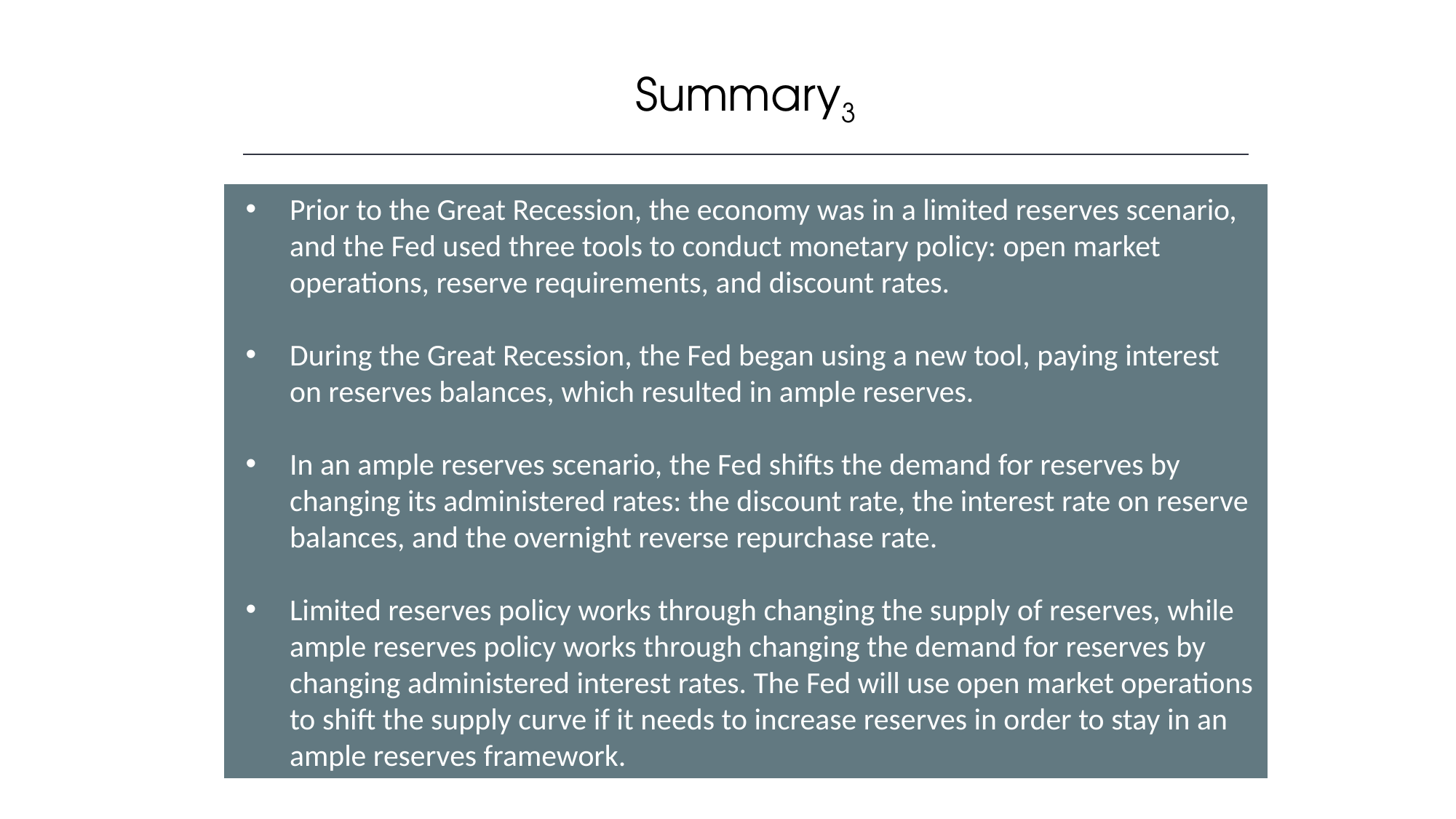

Summary3
Prior to the Great Recession, the economy was in a limited reserves scenario, and the Fed used three tools to conduct monetary policy: open market operations, reserve requirements, and discount rates.

During the Great Recession, the Fed began using a new tool, paying interest on reserves balances, which resulted in ample reserves.

In an ample reserves scenario, the Fed shifts the demand for reserves by changing its administered rates: the discount rate, the interest rate on reserve balances, and the overnight reverse repurchase rate.

Limited reserves policy works through changing the supply of reserves, while ample reserves policy works through changing the demand for reserves by changing administered interest rates. The Fed will use open market operations to shift the supply curve if it needs to increase reserves in order to stay in an ample reserves framework.